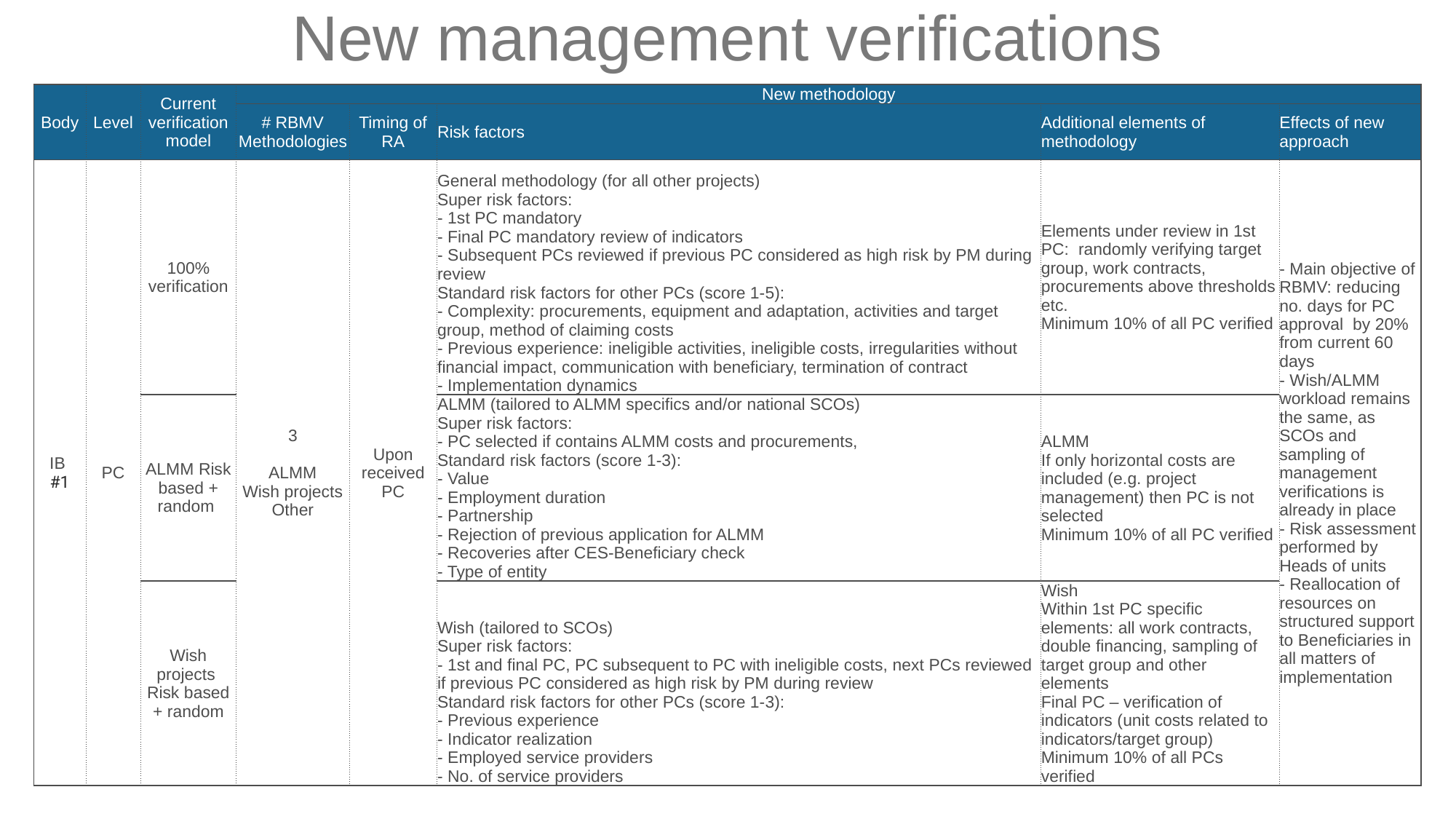

# New management verifications
| Body | Level | Current verification model | New methodology |  |  |  |  |
| --- | --- | --- | --- | --- | --- | --- | --- |
|  |  |  | # RBMV Methodologies | Timing of RA | Risk factors | Additional elements of methodology | Effects of new approach |
| IB #1 | PC | 100% verification | 3 ALMM Wish projects Other | Upon received PC | General methodology (for all other projects) Super risk factors: - 1st PC mandatory - Final PC mandatory review of indicators - Subsequent PCs reviewed if previous PC considered as high risk by PM during review Standard risk factors for other PCs (score 1-5): - Complexity: procurements, equipment and adaptation, activities and target group, method of claiming costs - Previous experience: ineligible activities, ineligible costs, irregularities without financial impact, communication with beneficiary, termination of contract - Implementation dynamics | Elements under review in 1st PC: randomly verifying target group, work contracts, procurements above thresholds etc. Minimum 10% of all PC verified | - Main objective of RBMV: reducing no. days for PC approval by 20% from current 60 days - Wish/ALMM workload remains the same, as SCOs and sampling of management verifications is already in place - Risk assessment performed by Heads of units - Reallocation of resources on structured support to Beneficiaries in all matters of implementation |
|  |  | ALMM Risk based + random |  |  | ALMM (tailored to ALMM specifics and/or national SCOs) Super risk factors: - PC selected if contains ALMM costs and procurements, Standard risk factors (score 1-3): - Value - Employment duration - Partnership - Rejection of previous application for ALMM - Recoveries after CES-Beneficiary check - Type of entity | ALMM If only horizontal costs are included (e.g. project management) then PC is not selected Minimum 10% of all PC verified |  |
|  |  | Wish projects Risk based + random |  |  | Wish (tailored to SCOs) Super risk factors: - 1st and final PC, PC subsequent to PC with ineligible costs, next PCs reviewed if previous PC considered as high risk by PM during review Standard risk factors for other PCs (score 1-3): - Previous experience - Indicator realization - Employed service providers - No. of service providers | Wish Within 1st PC specific elements: all work contracts, double financing, sampling of target group and other elements Final PC – verification of indicators (unit costs related to indicators/target group) Minimum 10% of all PCs verified |  |